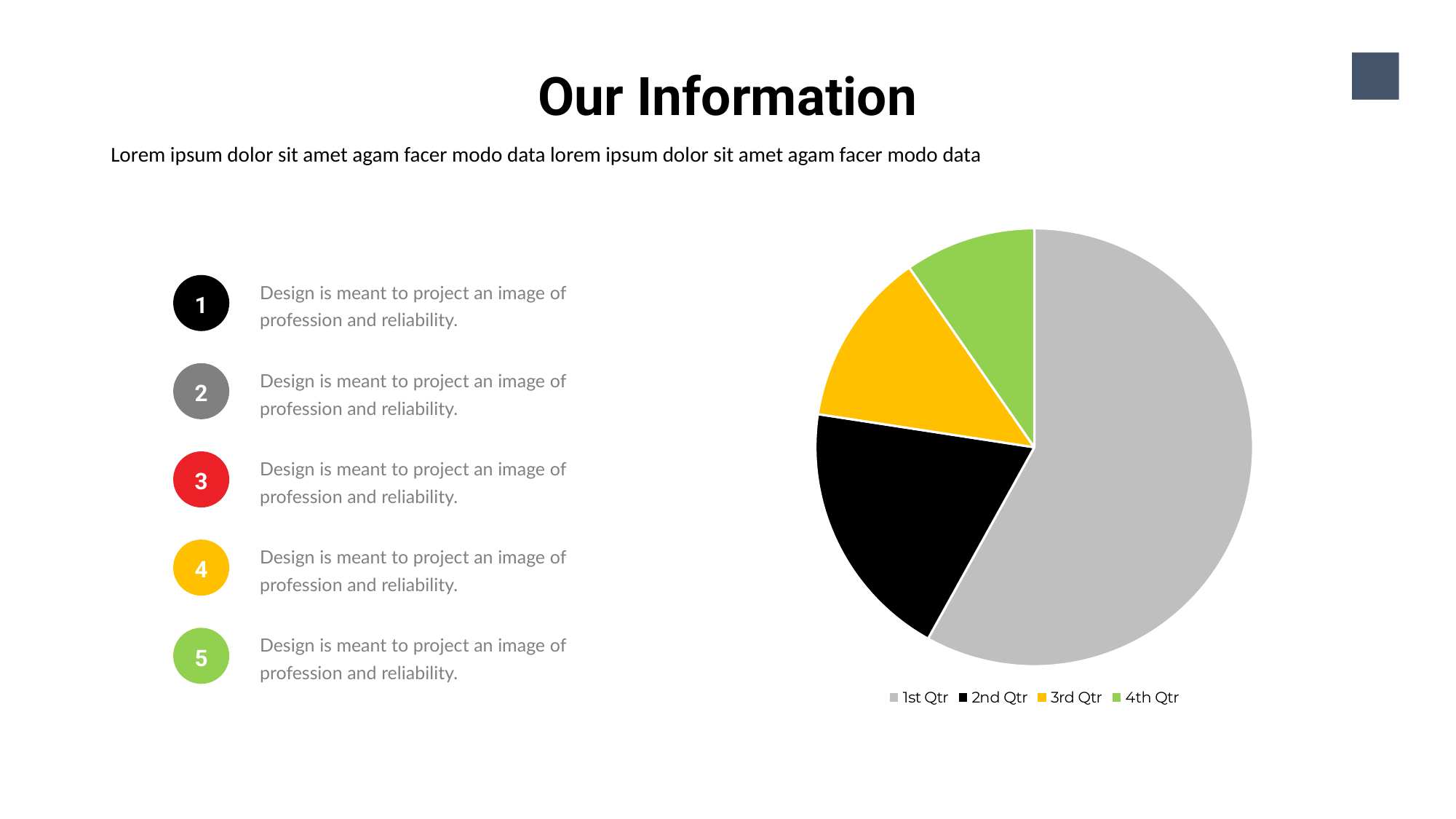

Our Information
19
Lorem ipsum dolor sit amet agam facer modo data lorem ipsum dolor sit amet agam facer modo data

### Chart

| Category | Sales |
|---|---|
| 1st Qtr | 9.0 |
| 2nd Qtr | 3.0 |
| 3rd Qtr | 2.0 |
| 4th Qtr | 1.5 |
1
Design is meant to project an image of profession and reliability.

2
Design is meant to project an image of profession and reliability.

3
Design is meant to project an image of profession and reliability.

4
Design is meant to project an image of profession and reliability.

5
Design is meant to project an image of profession and reliability.